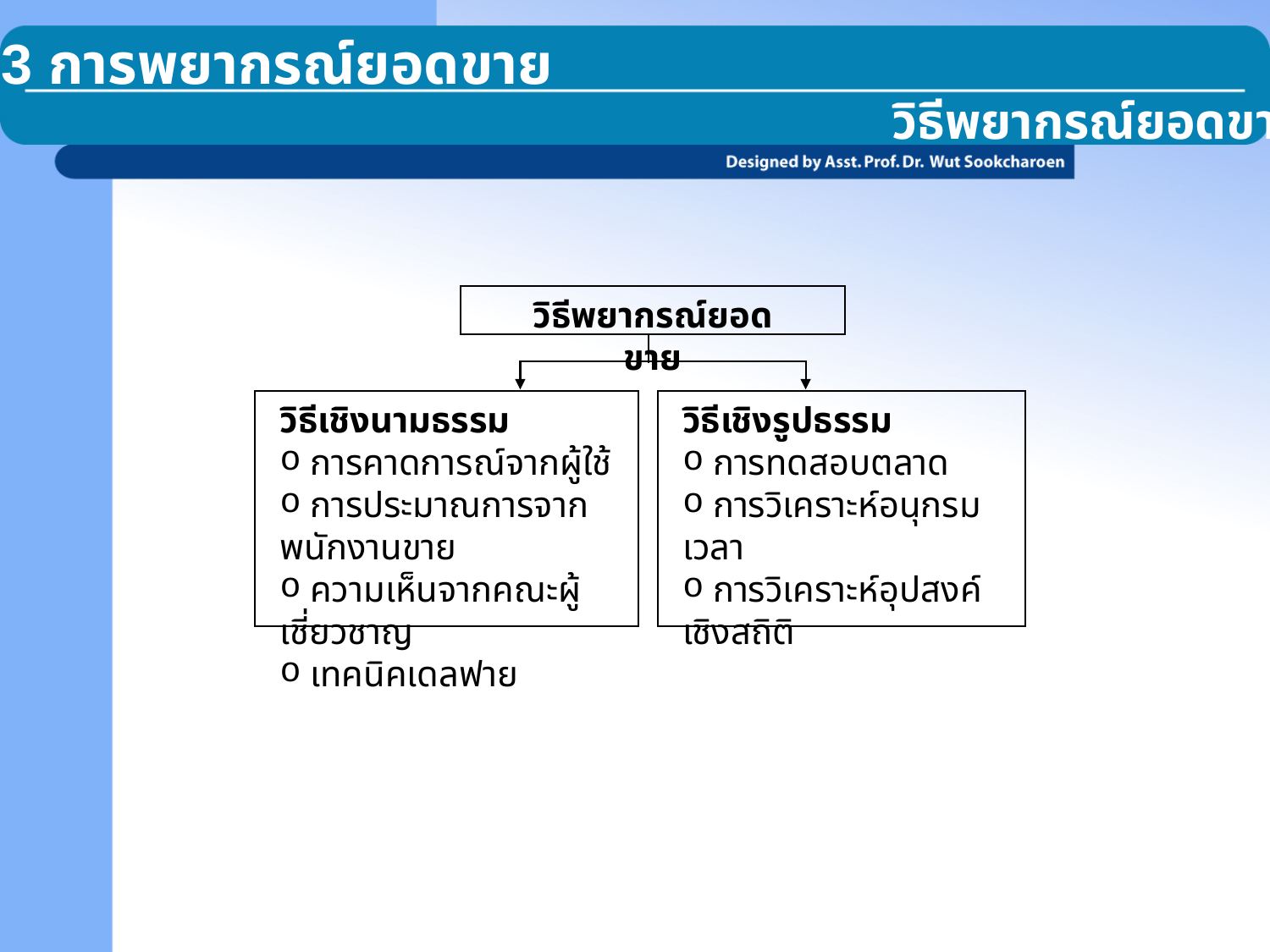

13.3 การพยากรณ์ยอดขาย
วิธีพยากรณ์ยอดขาย
วิธีพยากรณ์ยอดขาย
วิธีเชิงนามธรรม
 การคาดการณ์จากผู้ใช้
 การประมาณการจากพนักงานขาย
 ความเห็นจากคณะผู้เชี่ยวชาญ
 เทคนิคเดลฟาย
วิธีเชิงรูปธรรม
 การทดสอบตลาด
 การวิเคราะห์อนุกรมเวลา
 การวิเคราะห์อุปสงค์เชิงสถิติ